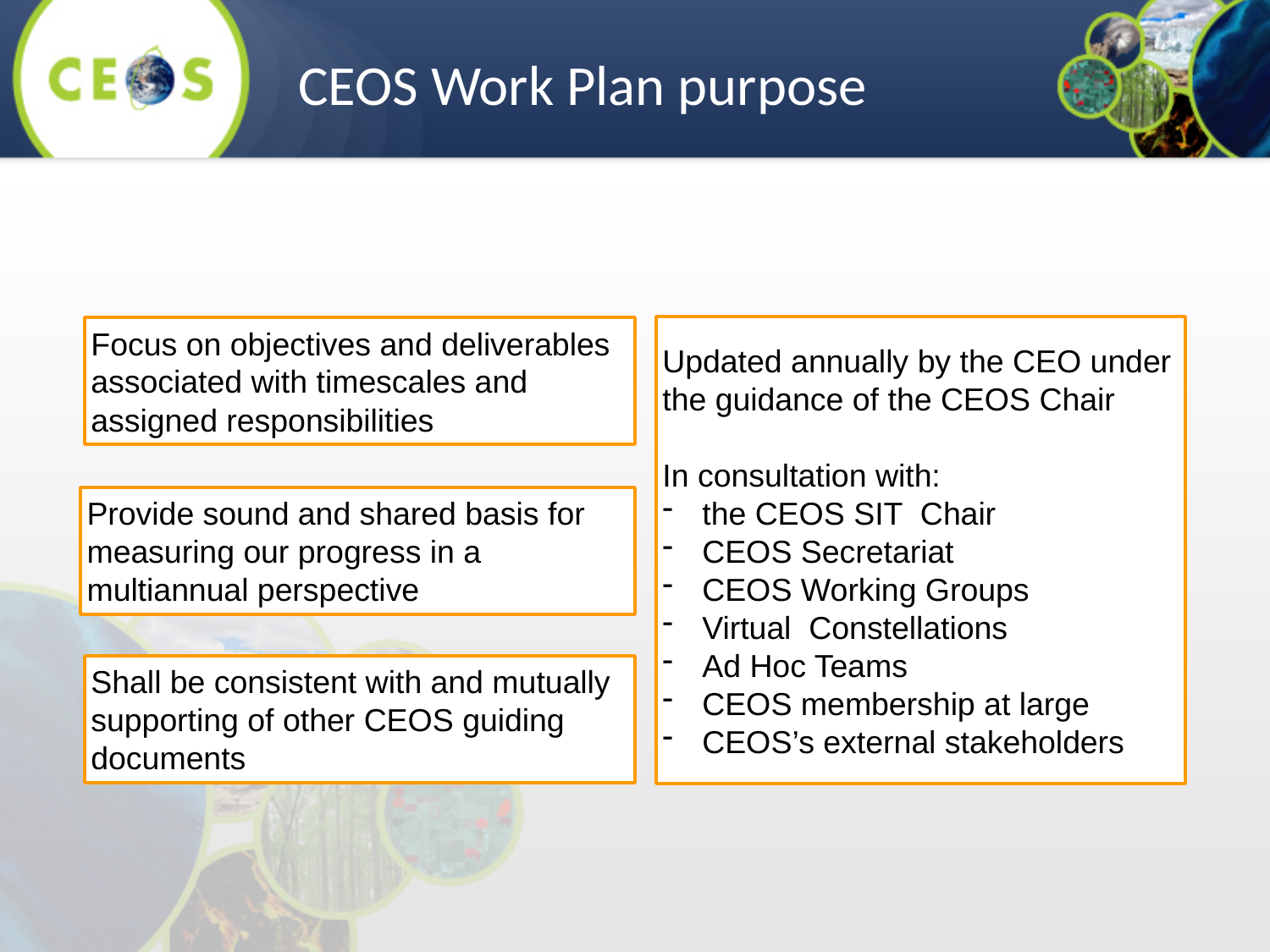

CEOS Work Plan purpose

Focus on objectives and deliverables associated with timescales and          assigned responsibilities
Updated annually by the CEO under the guidance of the CEOS Chair

In consultation with:
the CEOS SIT  Chair
CEOS Secretariat
CEOS Working Groups
Virtual  Constellations
Ad Hoc Teams
CEOS membership at large
CEOS’s external stakeholders
Provide sound and shared basis for  measuring our progress in a                multiannual perspective
Shall be consistent with and mutually supporting of other CEOS guiding       documents